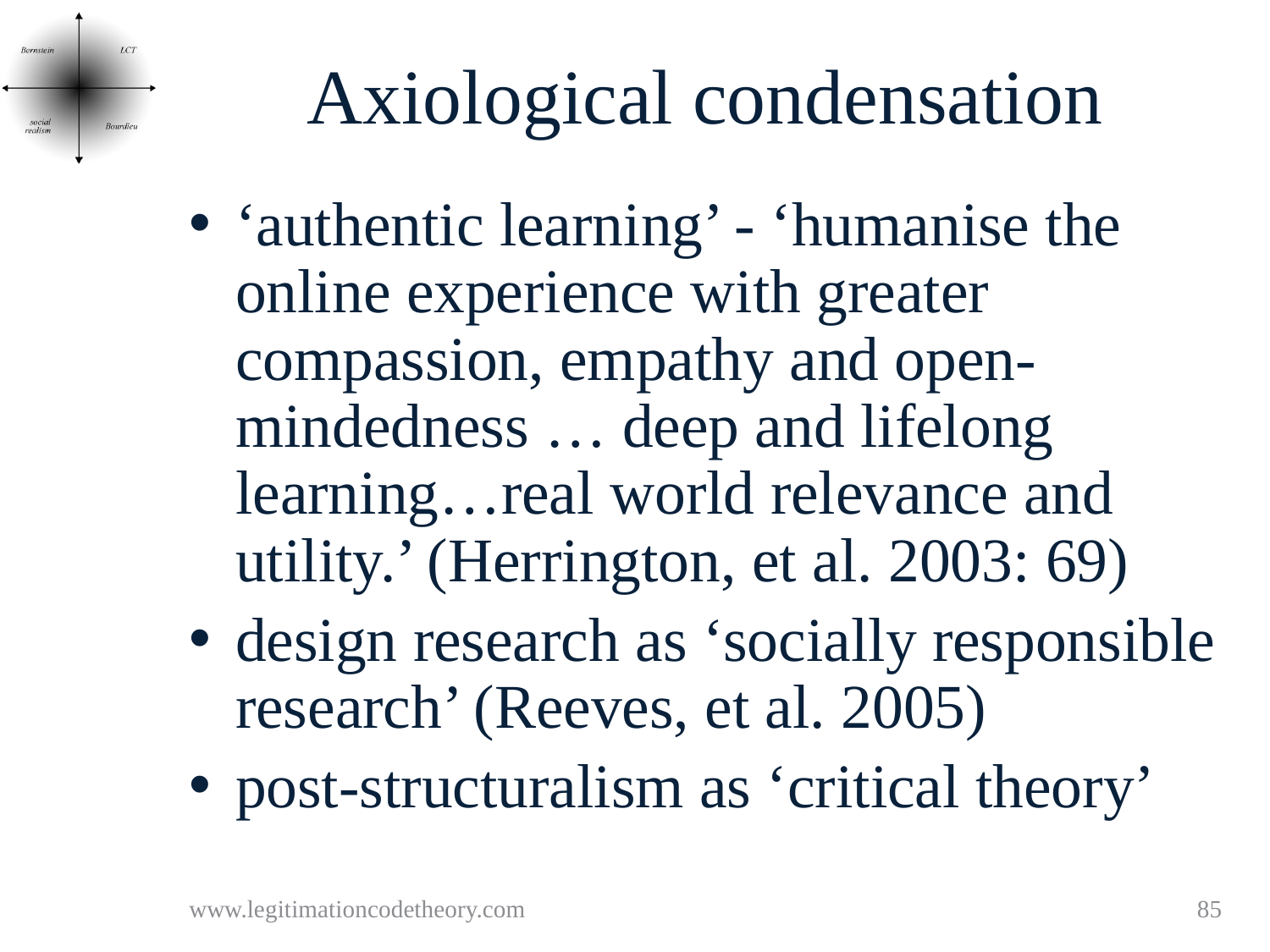

# Axiological condensation

‘authentic learning’ - ‘humanise the online experience with greater compassion, empathy and open-mindedness … deep and lifelong learning…real world relevance and utility.’ (Herrington, et al. 2003: 69)
design research as ‘socially responsible research’ (Reeves, et al. 2005)
post-structuralism as ‘critical theory’
www.legitimationcodetheory.com
85